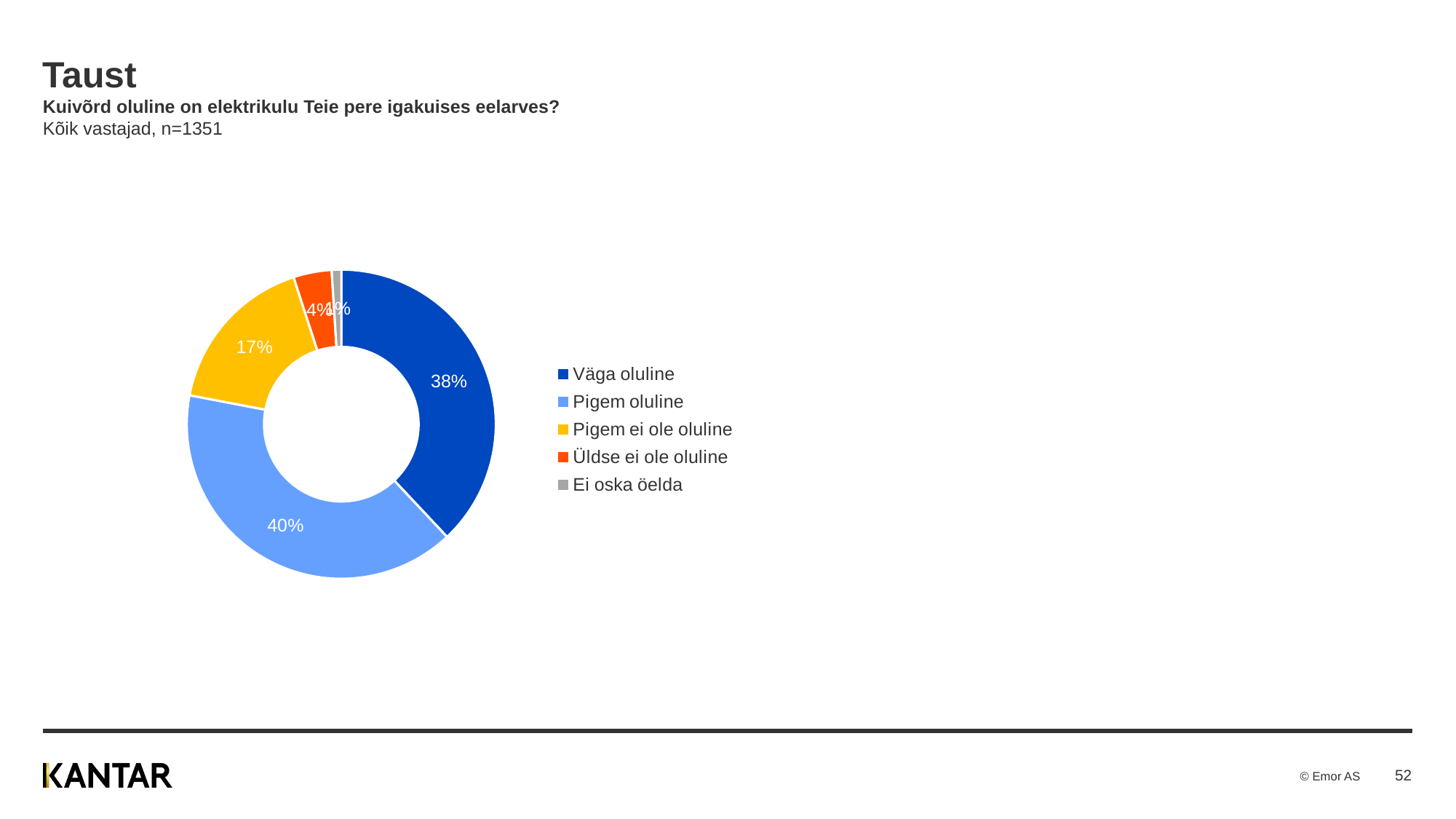

# Taust Kuivõrd oluline on elektrikulu Teie pere igakuises eelarves? Kõik vastajad, n=1351

### Chart

| Category | Sales |
|---|---|
| Väga oluline | 38.0 |
| Pigem oluline | 40.0 |
| Pigem ei ole oluline | 17.0 |
| Üldse ei ole oluline | 4.0 |
| Ei oska öelda | 1.0 |
52